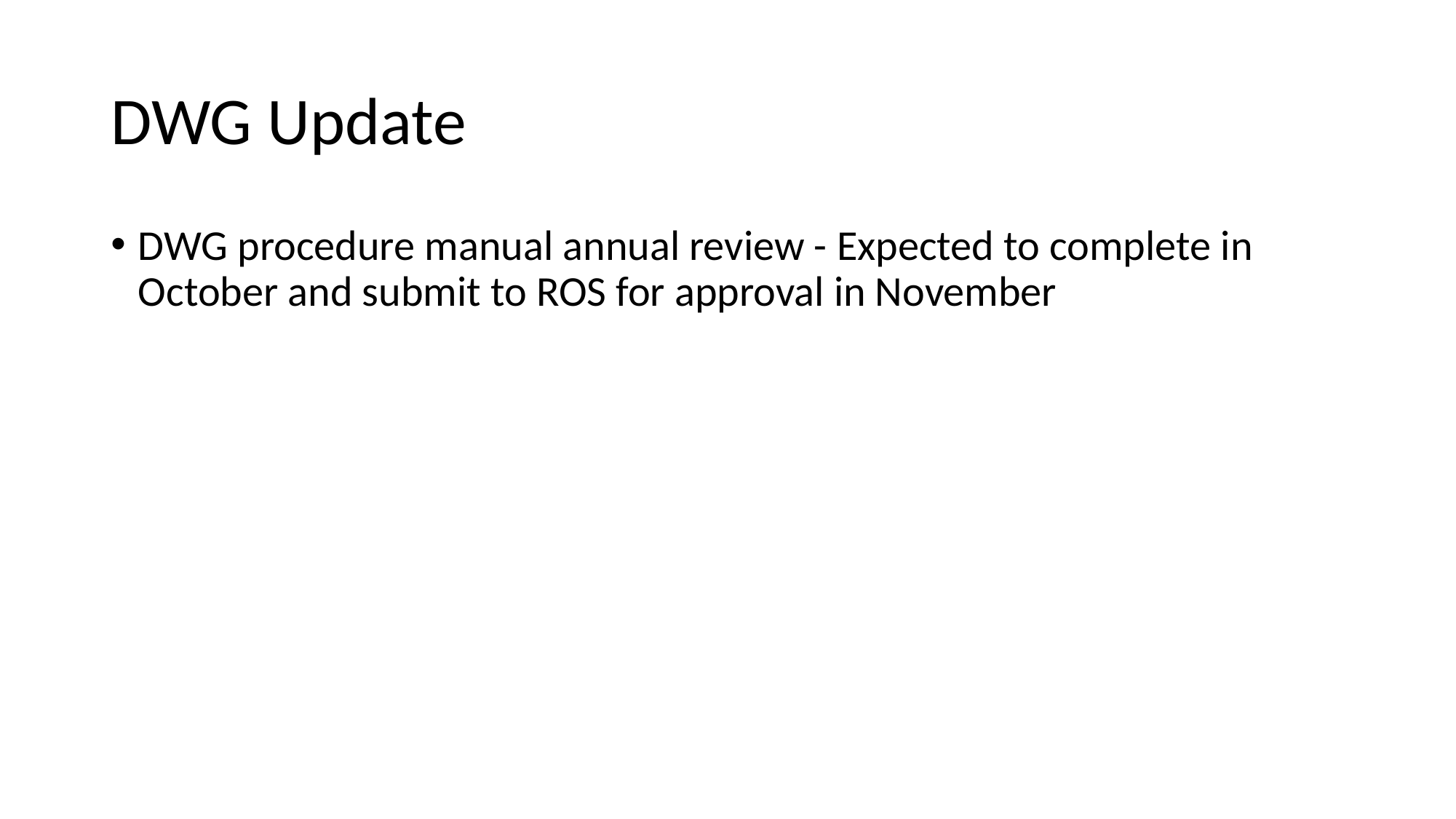

# DWG Update
DWG procedure manual annual review - Expected to complete in October and submit to ROS for approval in November